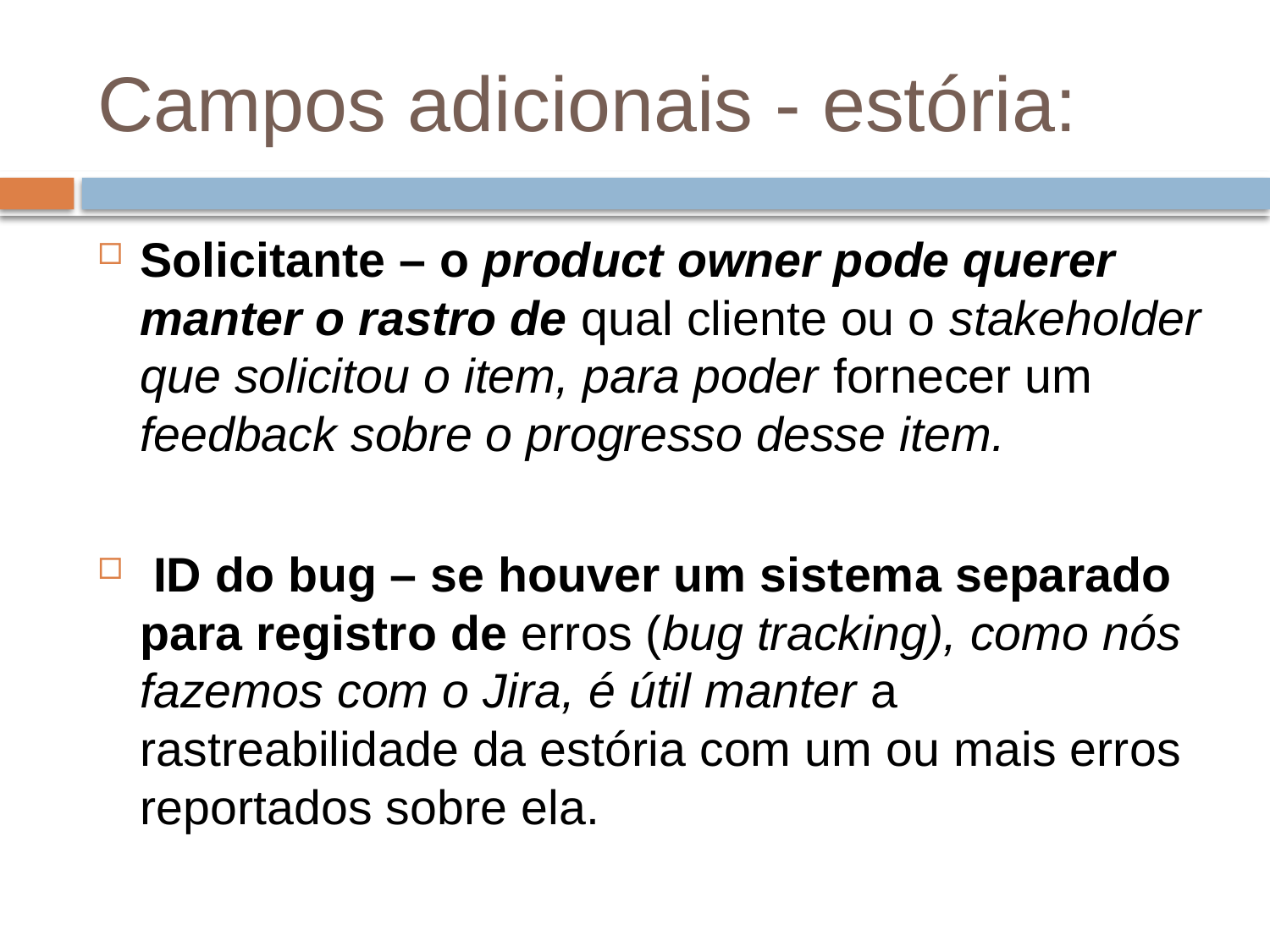

# Campos adicionais - estória:
Solicitante – o product owner pode querer manter o rastro de qual cliente ou o stakeholder que solicitou o item, para poder fornecer um feedback sobre o progresso desse item.

 ID do bug – se houver um sistema separado para registro de erros (bug tracking), como nós fazemos com o Jira, é útil manter a rastreabilidade da estória com um ou mais erros reportados sobre ela.